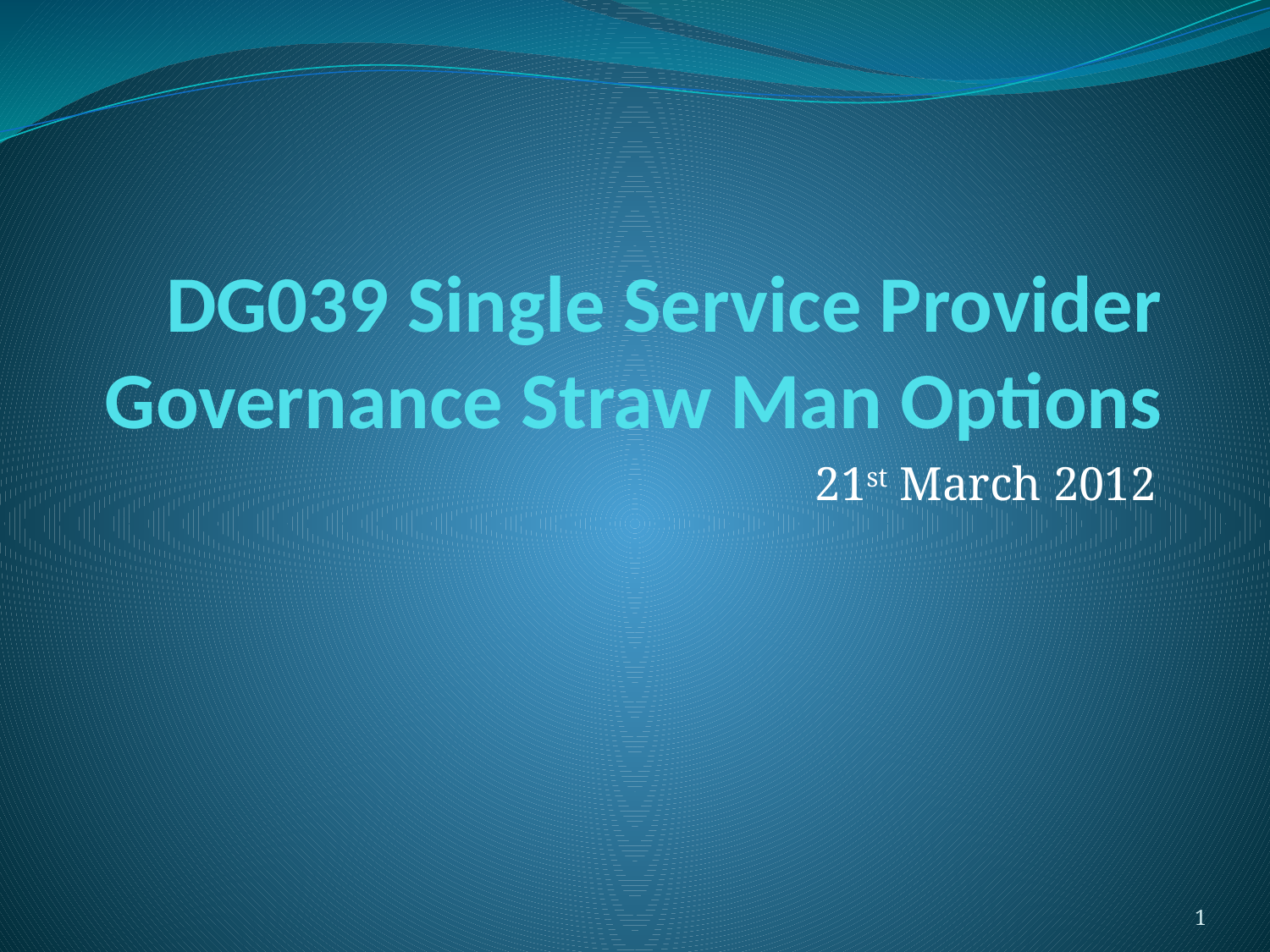

# DG039 Single Service Provider Governance Straw Man Options
21st March 2012
1